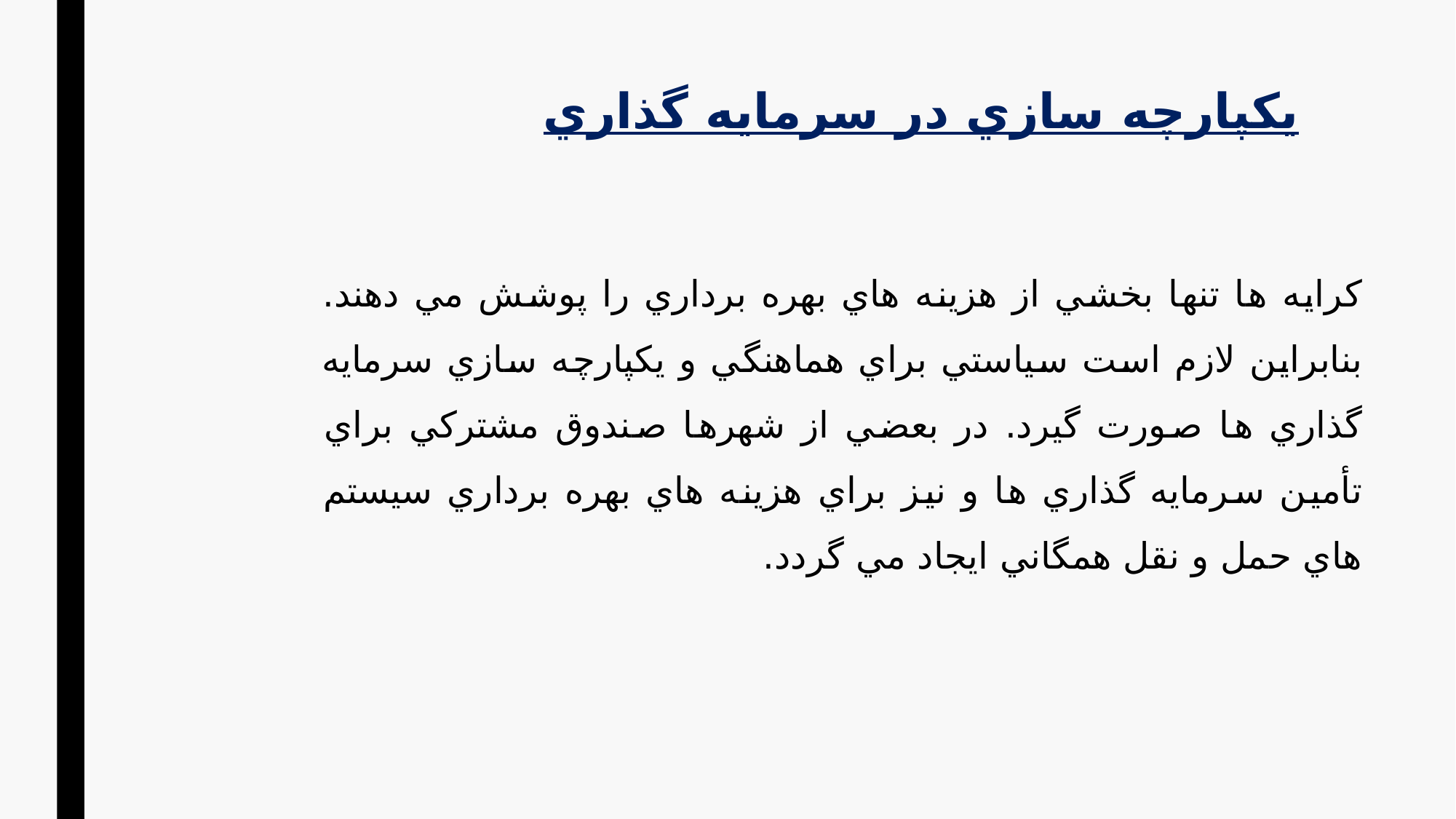

# يكپارچه سازي در سرمايه گذاري
كرايه ها تنها بخشي از هزينه هاي بهره برداري را پوشش مي دهند. بنابراين لازم است سياستي براي هماهنگي و يكپارچه سازي سرمايه گذاري ها صورت گيرد. در بعضي از شهرها صندوق مشتركي براي تأمين سرمايه گذاري ها و نيز براي هزينه هاي بهره برداري سيستم هاي حمل و نقل همگاني ايجاد مي گردد.